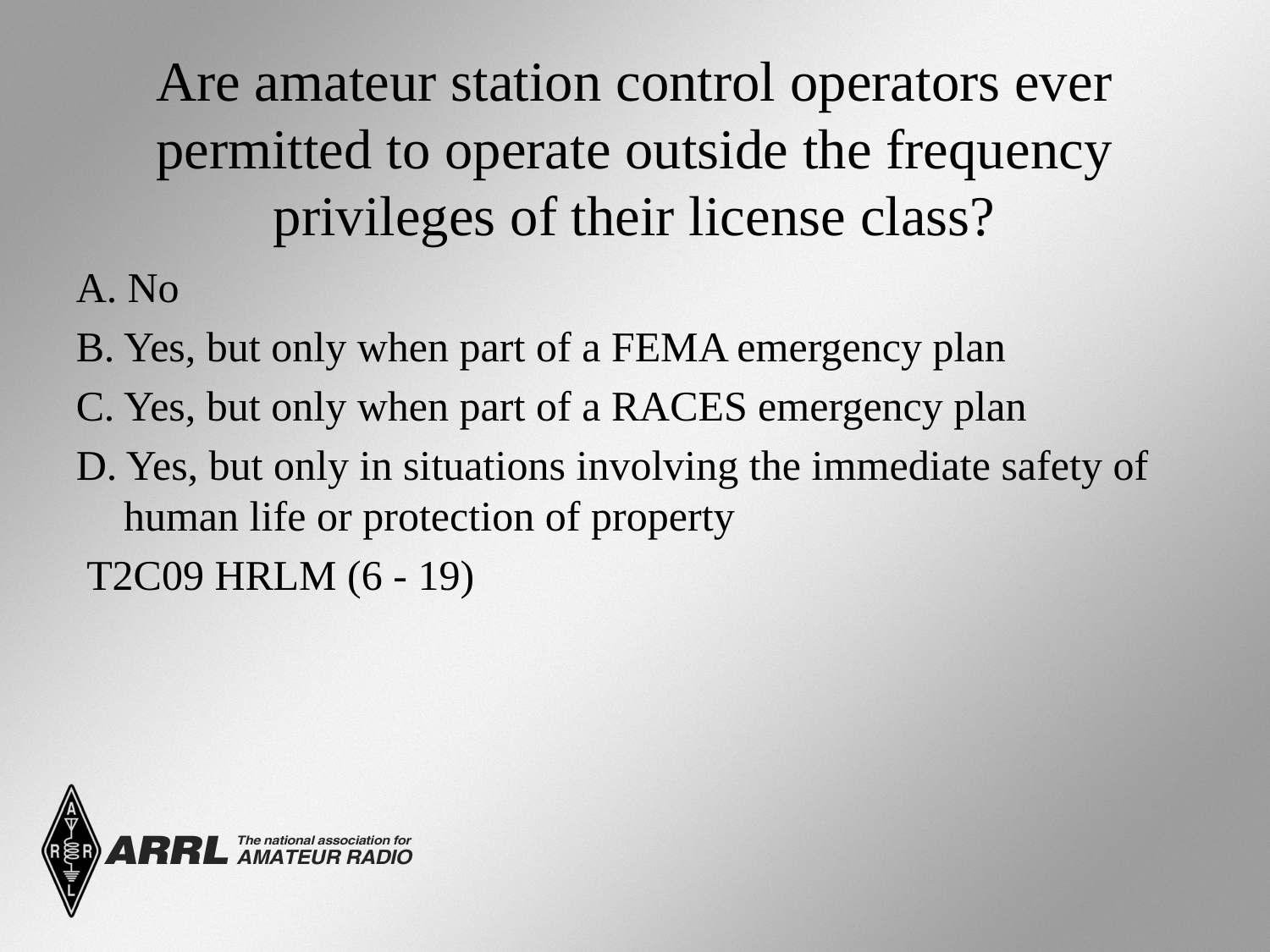

# Are amateur station control operators ever permitted to operate outside the frequency privileges of their license class?
A. No
B. Yes, but only when part of a FEMA emergency plan
C. Yes, but only when part of a RACES emergency plan
D. Yes, but only in situations involving the immediate safety of human life or protection of property
 T2C09 HRLM (6 - 19)